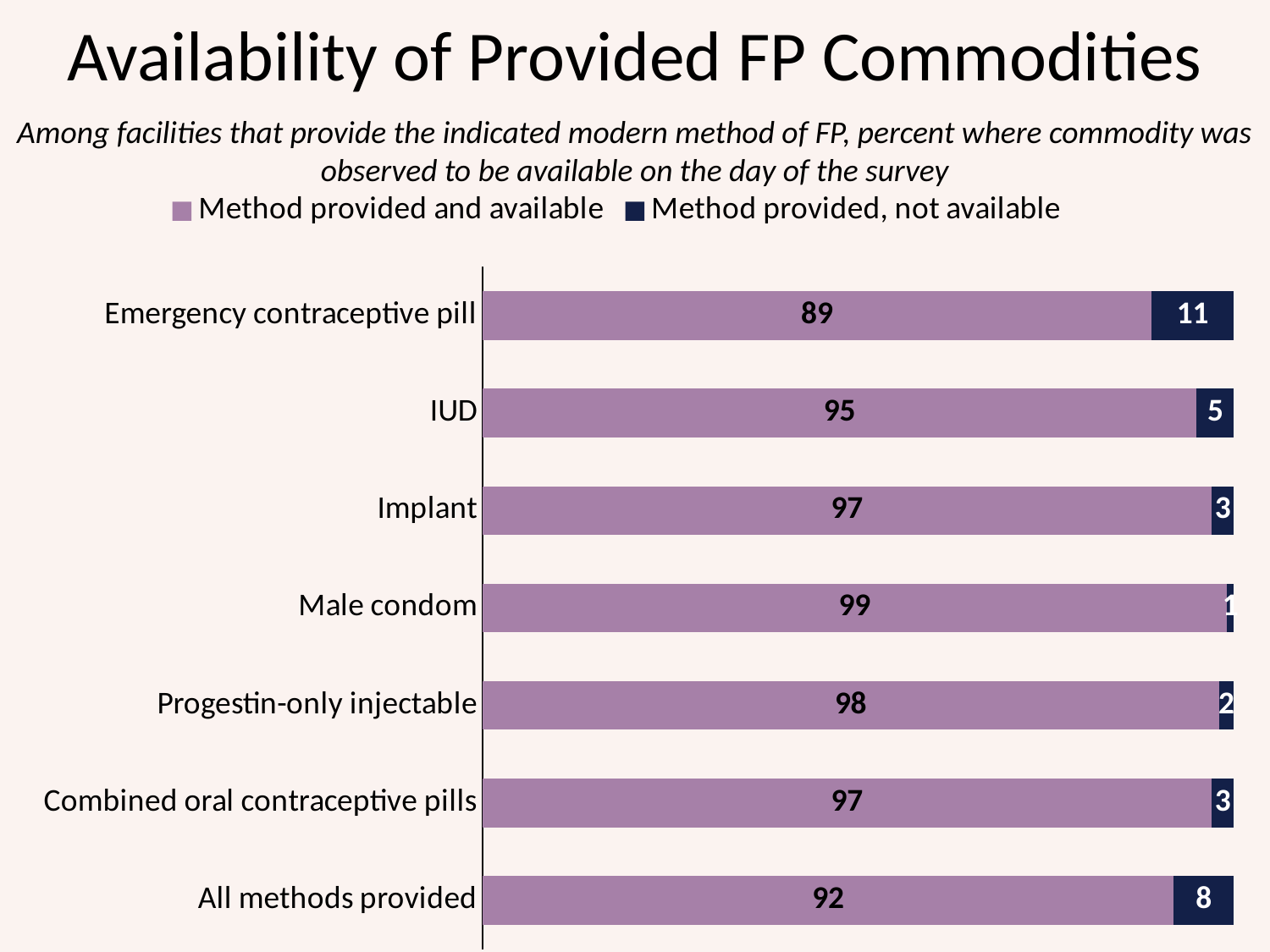

# Availability of Provided FP Commodities
Among facilities that provide the indicated modern method of FP, percent where commodity was observed to be available on the day of the survey

### Chart

| Category | Method provided and available | Method provided, not available |
|---|---|---|
| All methods provided | 92.0 | 8.0 |
| Combined oral contraceptive pills | 97.0 | 3.0 |
| Progestin-only injectable | 98.0 | 2.0 |
| Male condom | 99.0 | 1.0 |
| Implant | 97.0 | 3.0 |
| IUD | 95.0 | 5.0 |
| Emergency contraceptive pill | 89.0 | 11.0 |